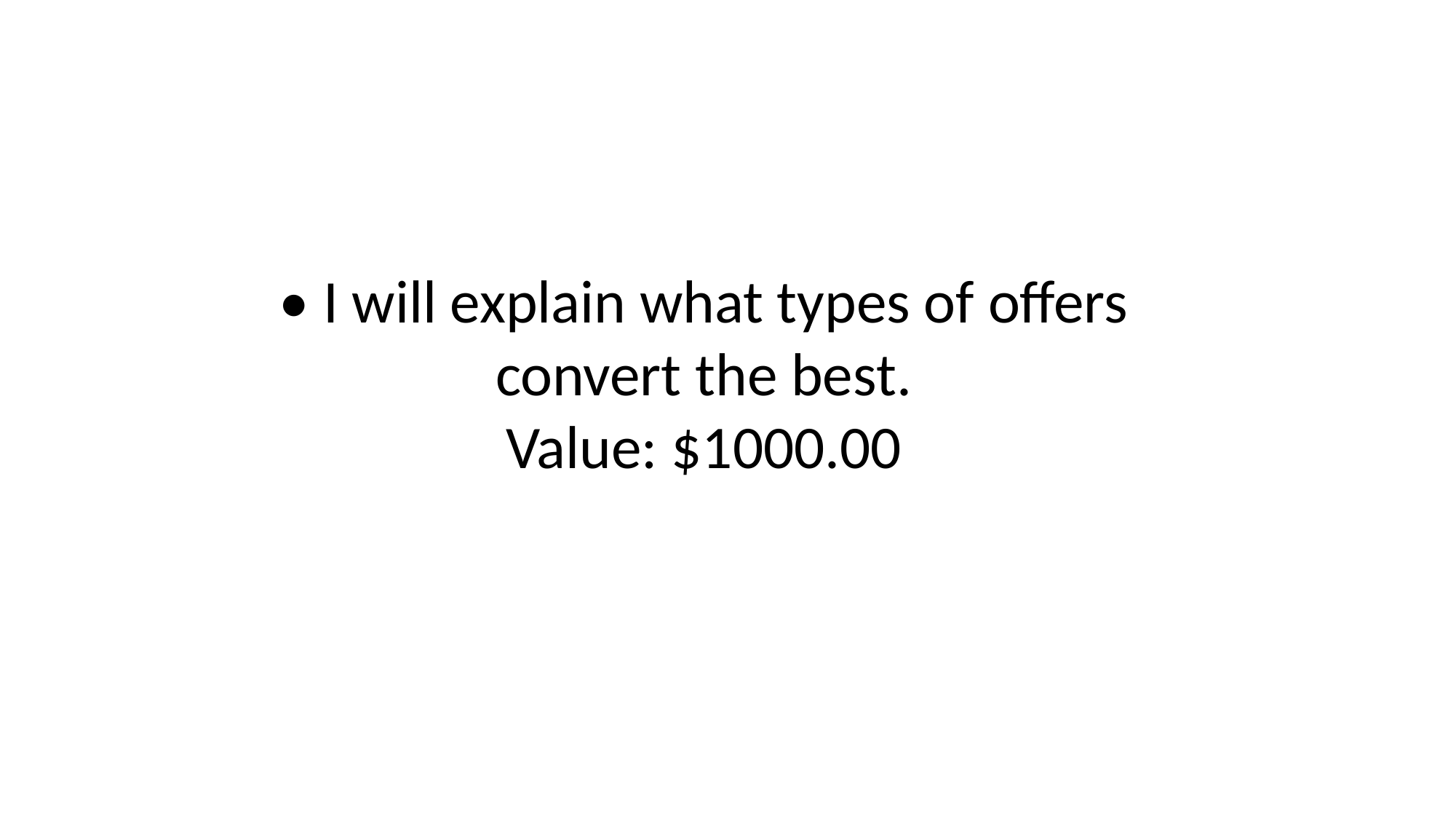

• I will explain what types of offers convert the best.
Value: $1000.00